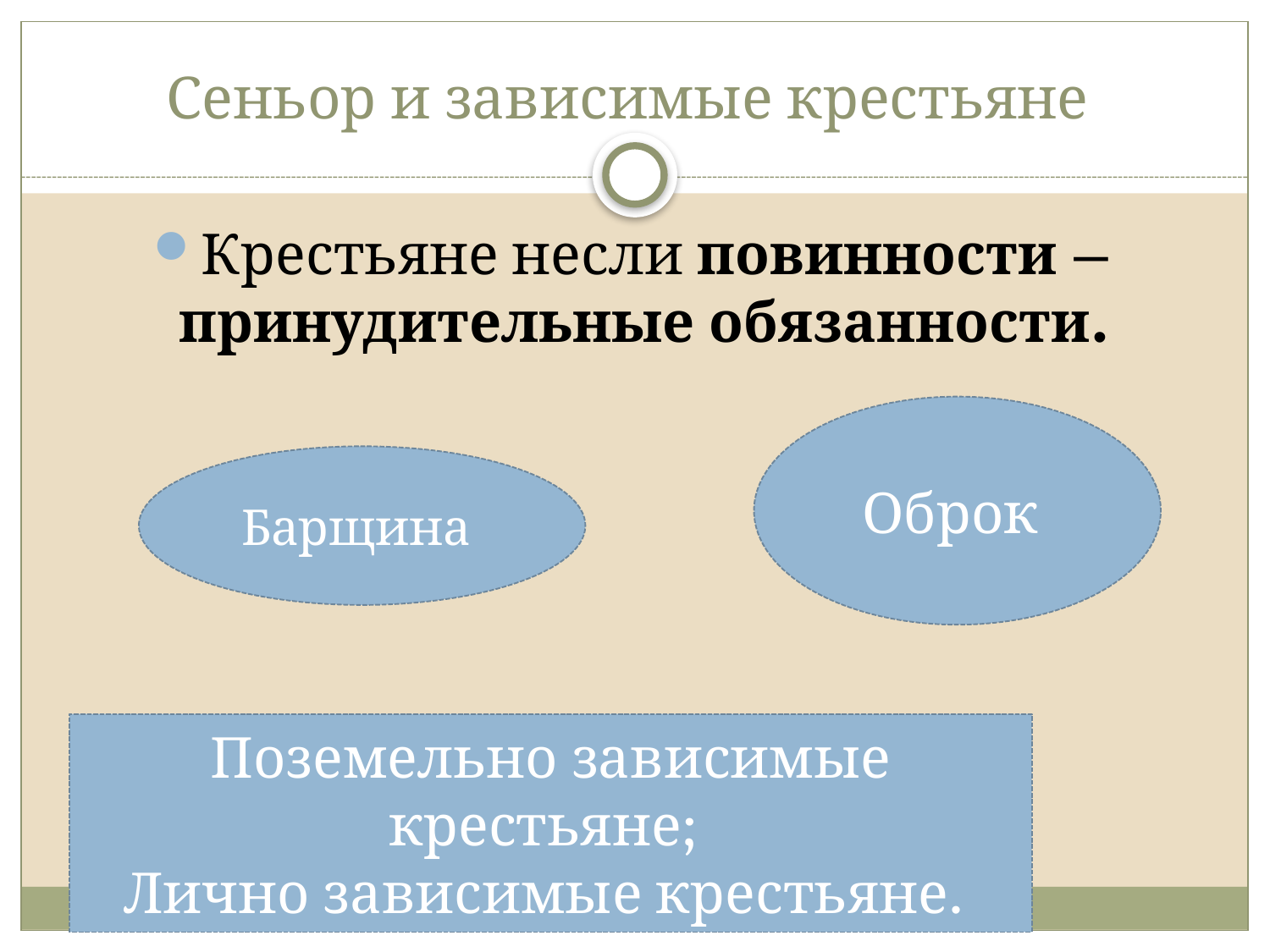

# Сеньор и зависимые крестьяне
Крестьяне несли повинности – принудительные обязанности.
Оброк
Барщина
Поземельно зависимые крестьяне;
Лично зависимые крестьяне.